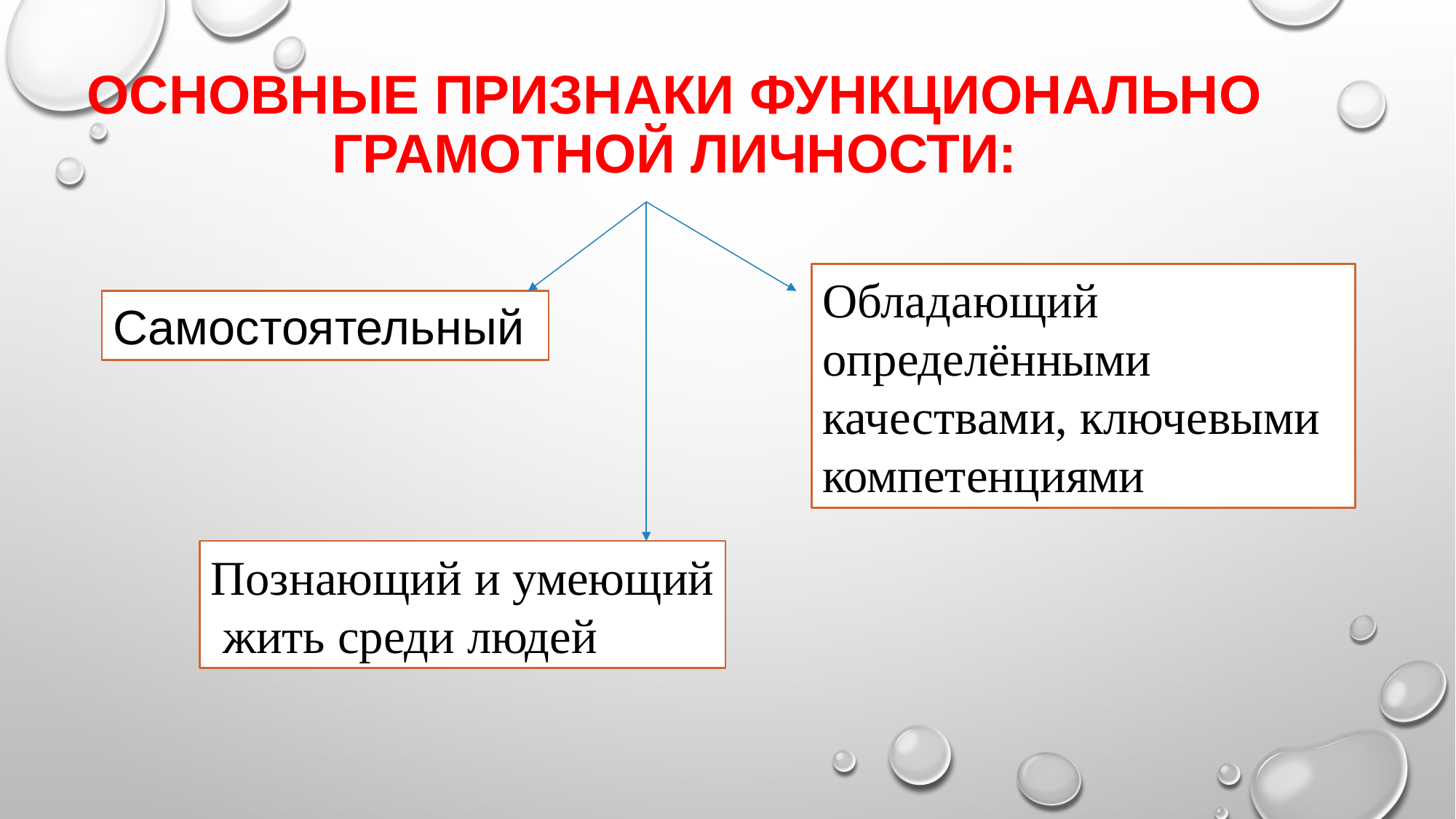

# Основные признаки функционально грамотной личности:
Обладающий определёнными качествами, ключевыми компетенциями
Самостоятельный
Познающий и умеющий
 жить среди людей